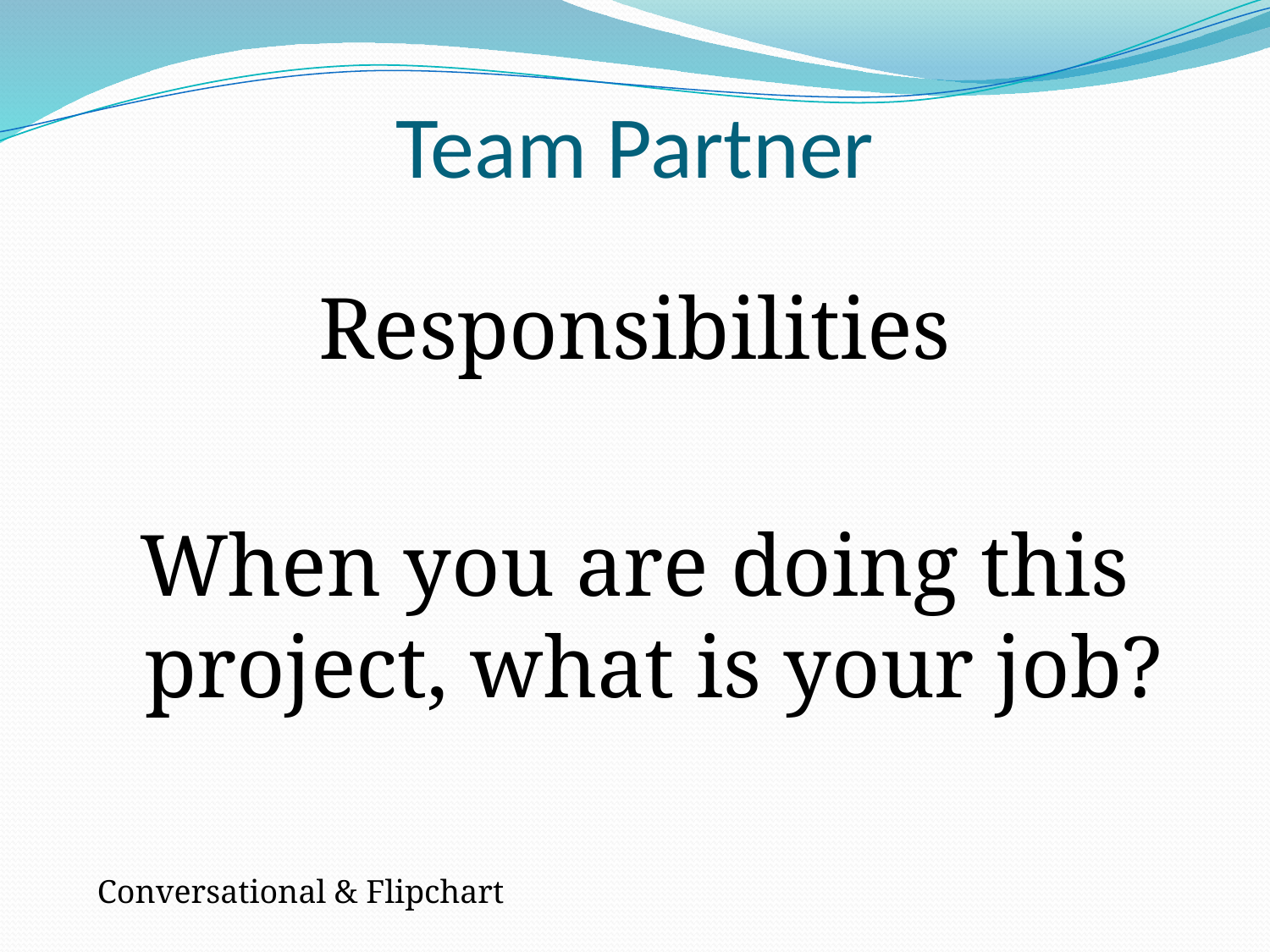

# Team Partner
Responsibilities

When you are doing this project, what is your job?
Conversational & Flipchart